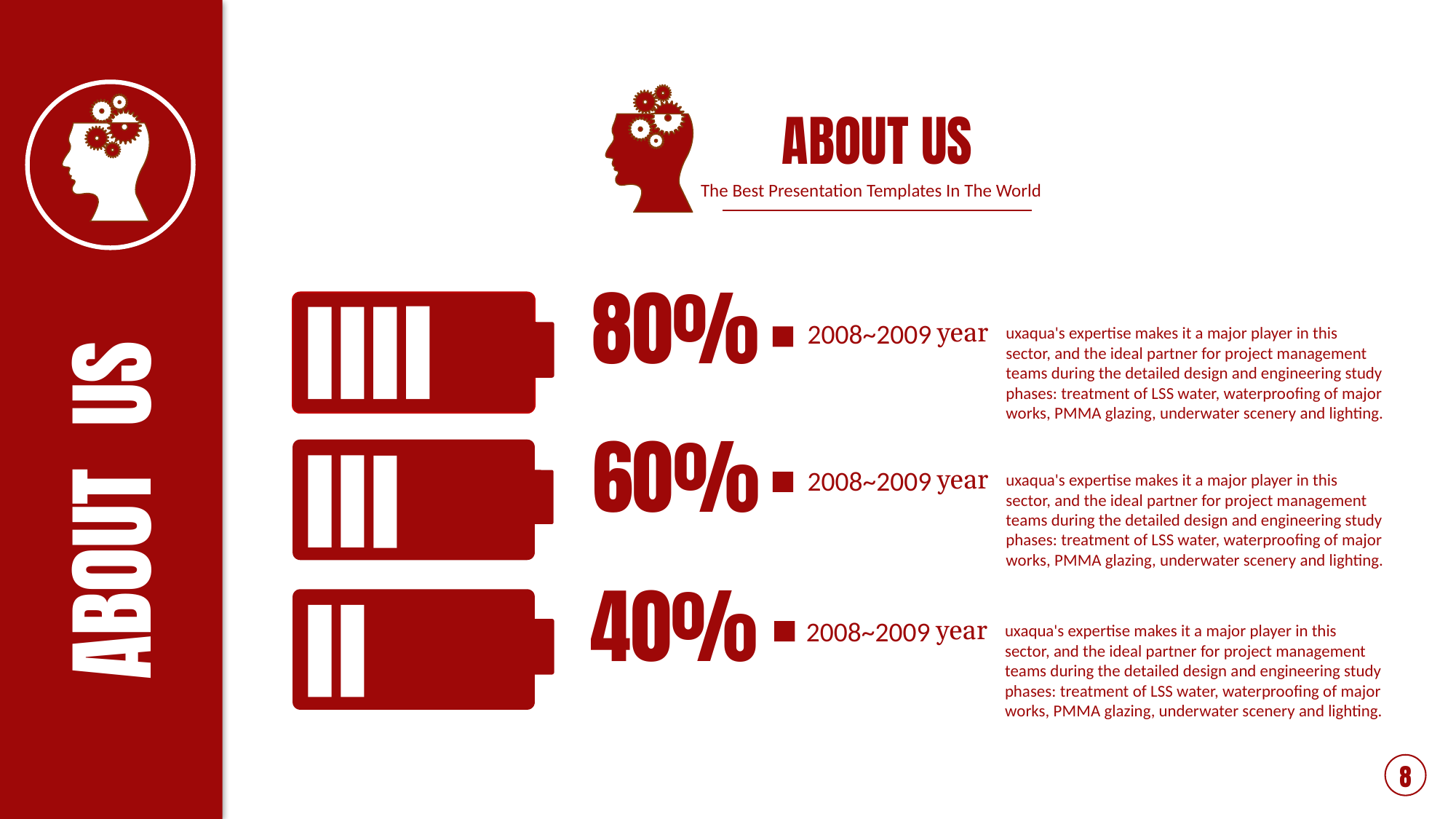

ABOUT US

The Best Presentation Templates In The World

80%

year
2008~2009
uxaqua's expertise makes it a major player in this sector, and the ideal partner for project management teams during the detailed design and engineering study phases: treatment of LSS water, waterproofing of major works, PMMA glazing, underwater scenery and lighting.

ABOUT  US
60%

year
2008~2009
uxaqua's expertise makes it a major player in this sector, and the ideal partner for project management teams during the detailed design and engineering study phases: treatment of LSS water, waterproofing of major works, PMMA glazing, underwater scenery and lighting.

40%

year
2008~2009
uxaqua's expertise makes it a major player in this sector, and the ideal partner for project management teams during the detailed design and engineering study phases: treatment of LSS water, waterproofing of major works, PMMA glazing, underwater scenery and lighting.

8